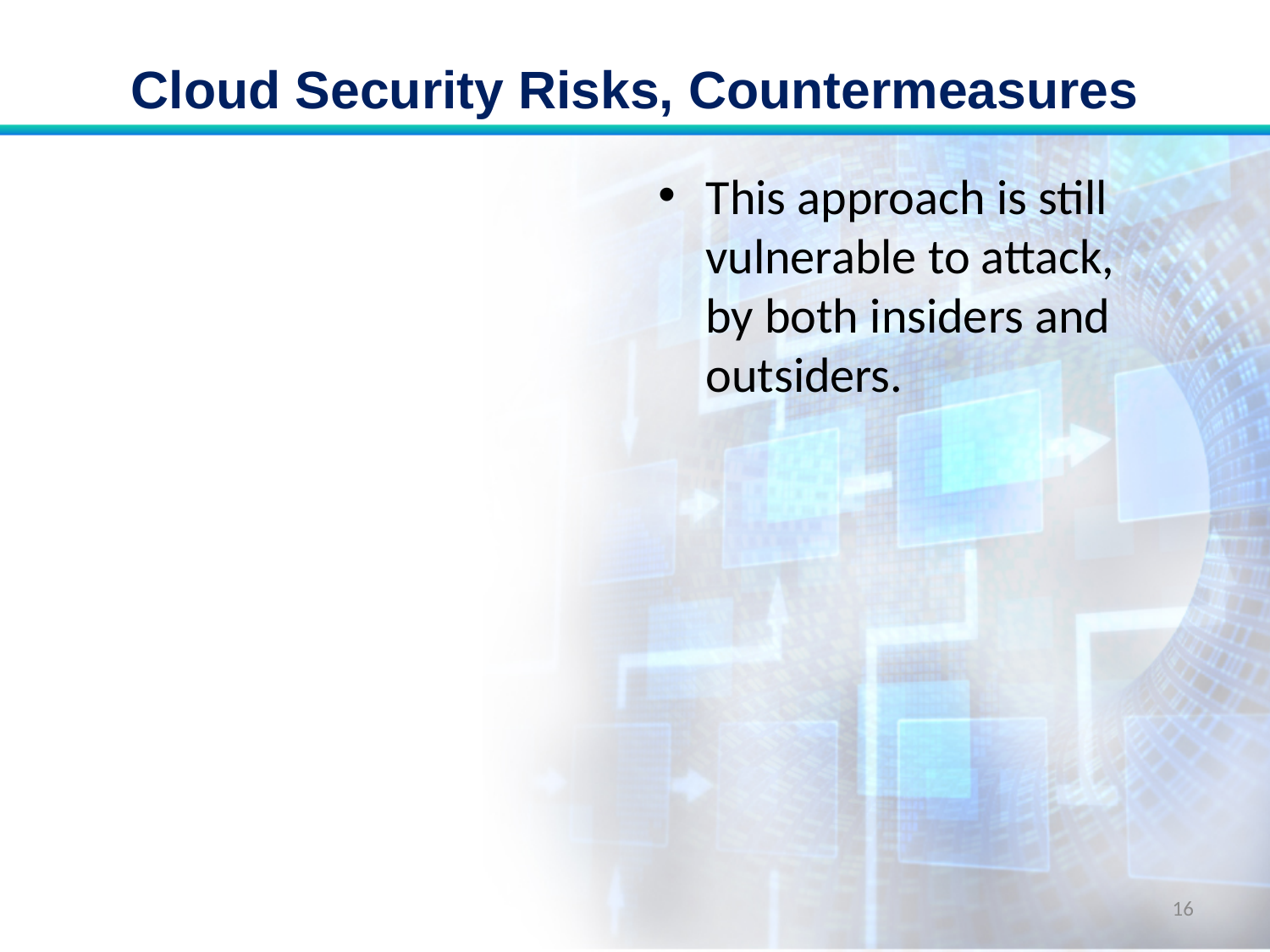

# Cloud Security Risks, Countermeasures
This approach is still vulnerable to attack, by both insiders and outsiders.
16